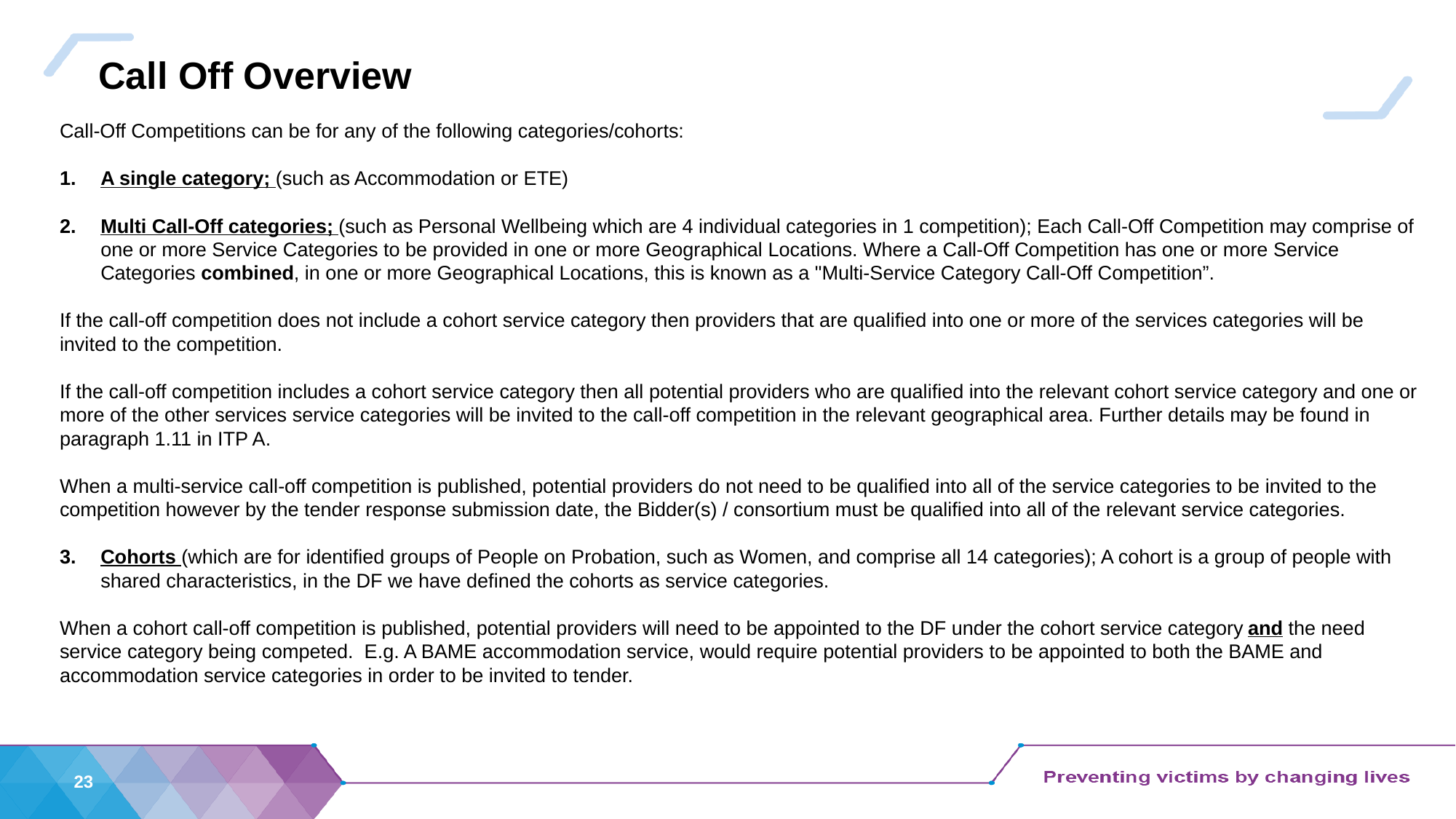

# Call Off Overview
Call-Off Competitions can be for any of the following categories/cohorts:

A single category; (such as Accommodation or ETE)

Multi Call-Off categories; (such as Personal Wellbeing which are 4 individual categories in 1 competition); Each Call-Off Competition may comprise of one or more Service Categories to be provided in one or more Geographical Locations. Where a Call-Off Competition has one or more Service Categories combined, in one or more Geographical Locations, this is known as a "Multi-Service Category Call-Off Competition”.

If the call-off competition does not include a cohort service category then providers that are qualified into one or more of the services categories will be invited to the competition.

If the call-off competition includes a cohort service category then all potential providers who are qualified into the relevant cohort service category and one or more of the other services service categories will be invited to the call-off competition in the relevant geographical area. Further details may be found in paragraph 1.11 in ITP A.

When a multi-service call-off competition is published, potential providers do not need to be qualified into all of the service categories to be invited to the competition however by the tender response submission date, the Bidder(s) / consortium must be qualified into all of the relevant service categories.

Cohorts (which are for identified groups of People on Probation, such as Women, and comprise all 14 categories); A cohort is a group of people with shared characteristics, in the DF we have defined the cohorts as service categories.

When a cohort call-off competition is published, potential providers will need to be appointed to the DF under the cohort service category and the need service category being competed.  E.g. A BAME accommodation service, would require potential providers to be appointed to both the BAME and accommodation service categories in order to be invited to tender.

23